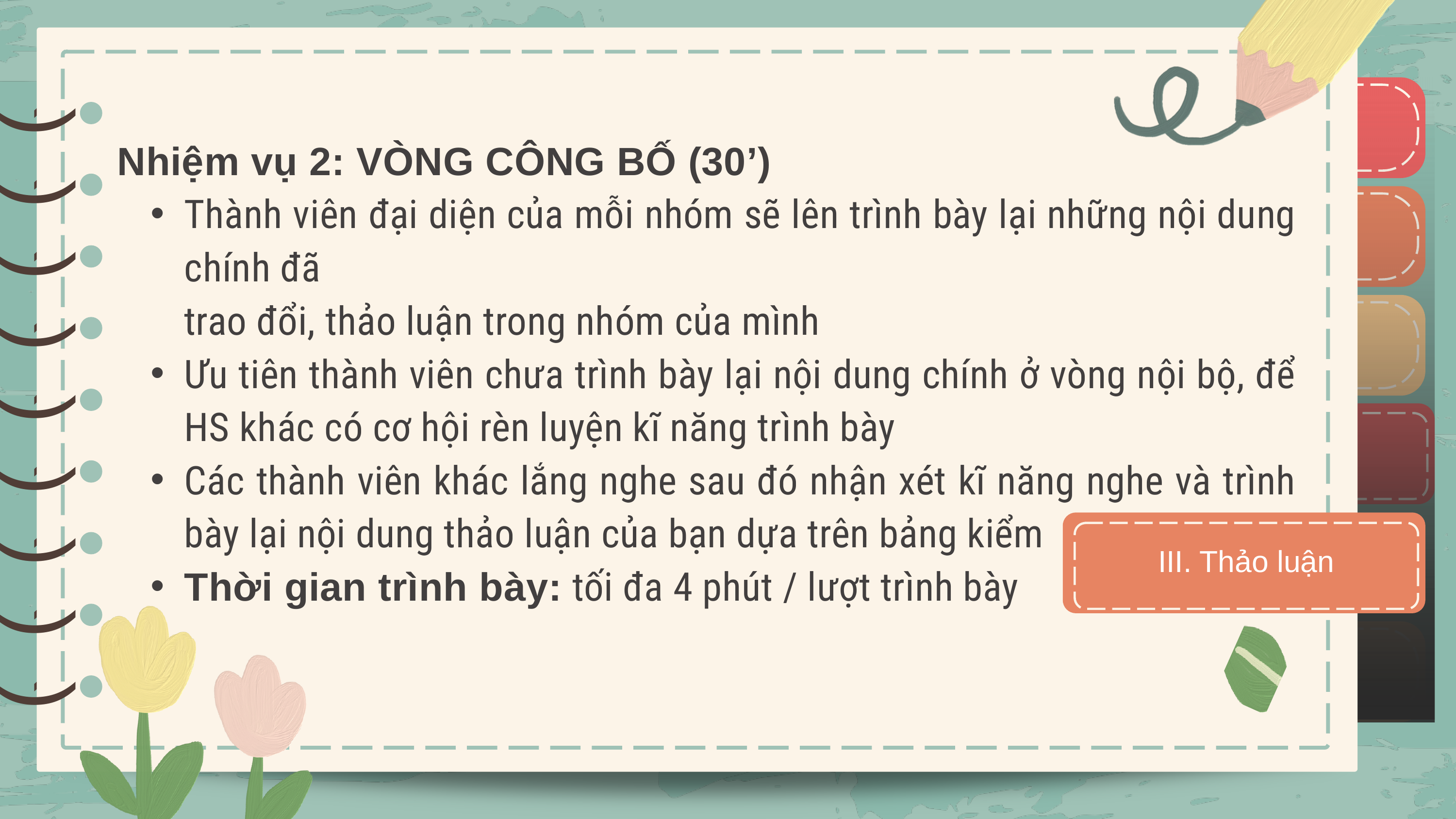

)

)

)
Nhiệm vụ 2: VÒNG CÔNG BỐ (30’)
Thành viên đại diện của mỗi nhóm sẽ lên trình bày lại những nội dung chính đã
       trao đổi, thảo luận trong nhóm của mình
Ưu tiên thành viên chưa trình bày lại nội dung chính ở vòng nội bộ, để HS khác có cơ hội rèn luyện kĩ năng trình bày
Các thành viên khác lắng nghe sau đó nhận xét kĩ năng nghe và trình bày lại nội dung thảo luận của bạn dựa trên bảng kiểm
Thời gian trình bày: tối đa 4 phút / lượt trình bày

)

)

)

)
)

)

)

)
)

)
)

III. Thảo luận

)
)

)

)